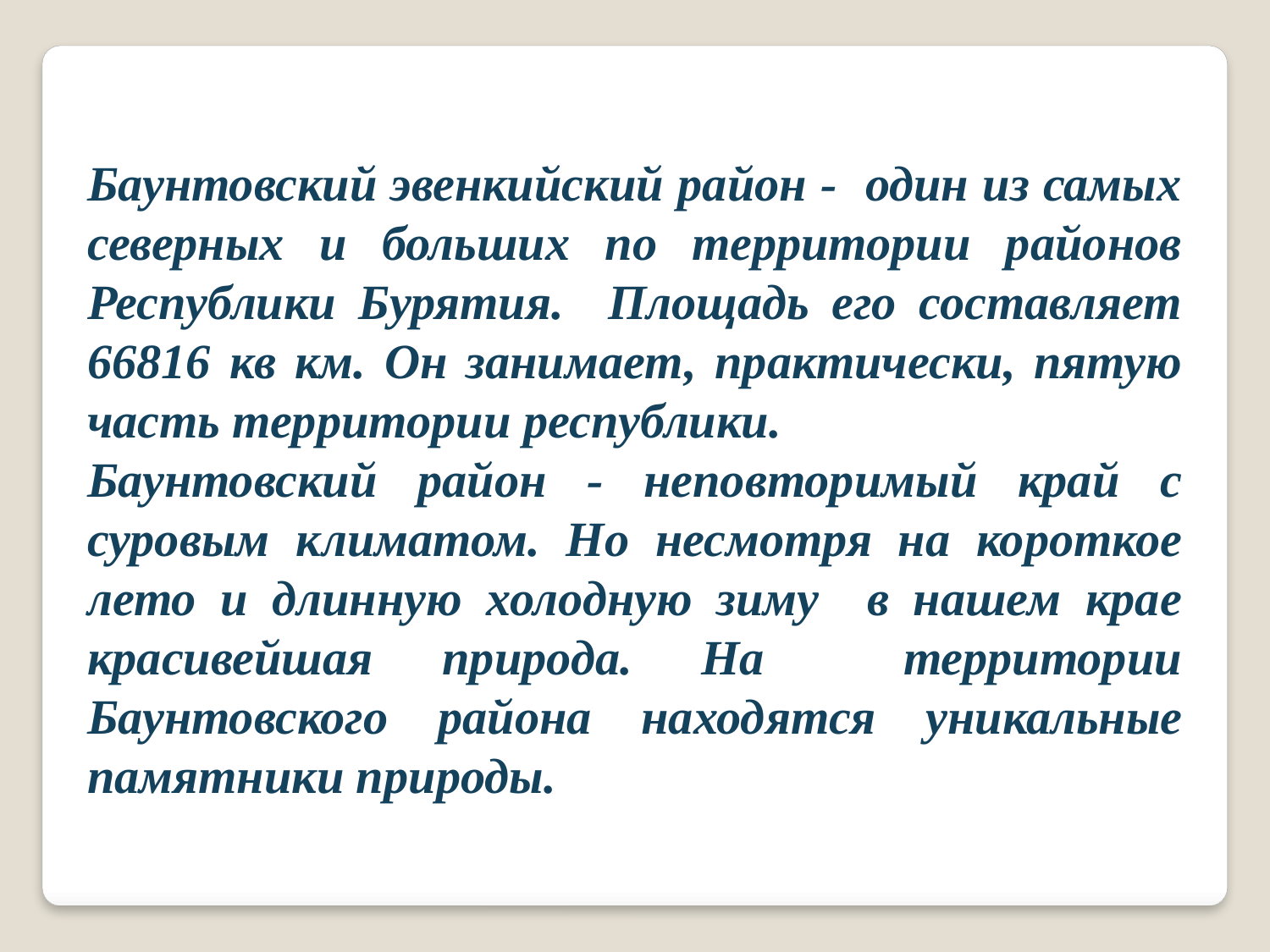

Баунтовский эвенкийский район -  один из самых северных и больших по территории районов Республики Бурятия.  Площадь его составляет 66816 кв км. Он занимает, практически, пятую часть территории республики.
Баунтовский район - неповторимый край с суровым климатом. Но несмотря на короткое лето и длинную холодную зиму  в нашем крае красивейшая природа. На  территории Баунтовского района находятся уникальные памятники природы.